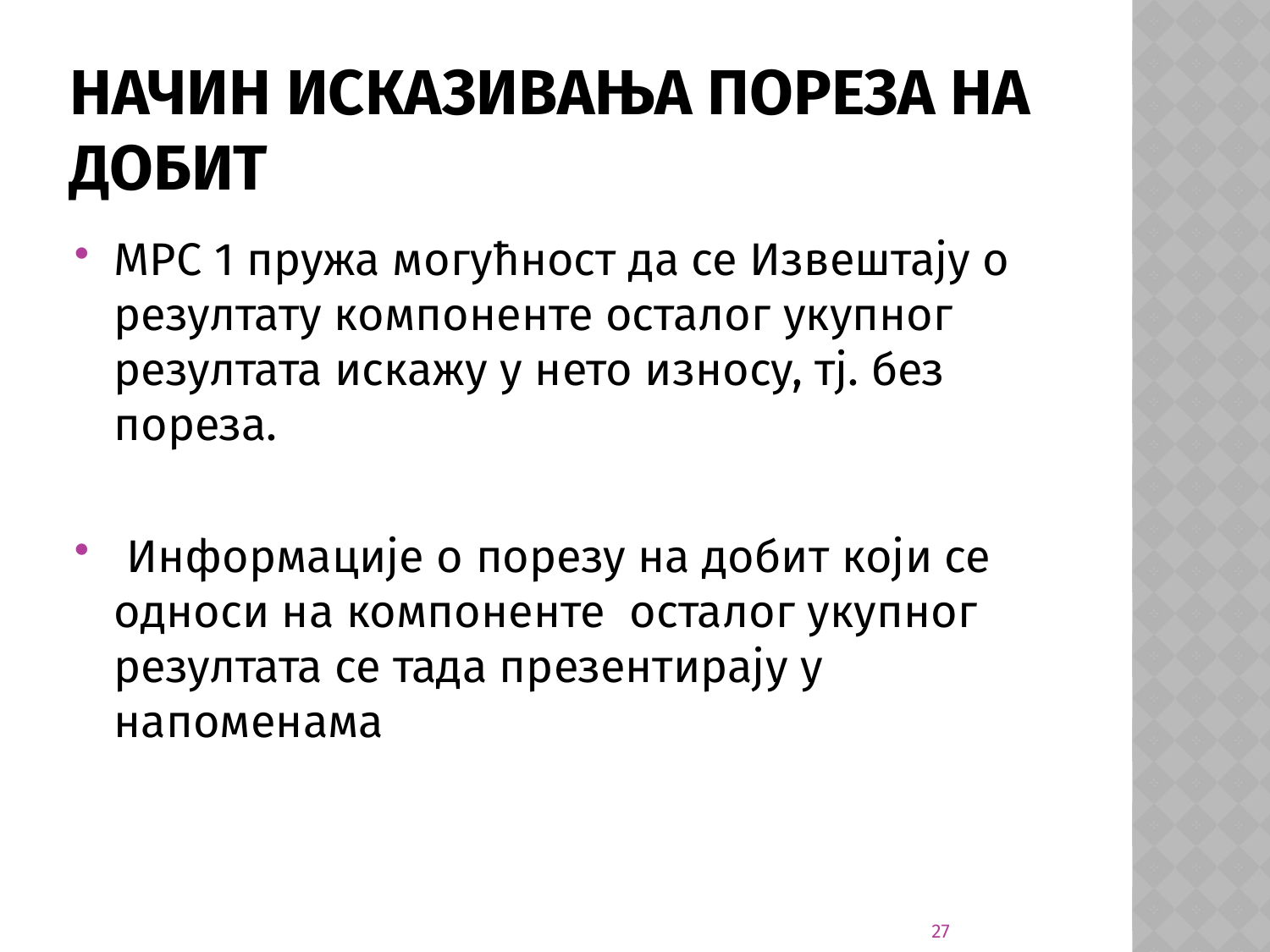

# Начин исказивања пореза на добит
МРС 1 пружа могућност да се Извештају о резултату компоненте осталог укупног резултата искажу у нето износу, тј. без пореза.

 Информације о порезу на добит који се односи на компоненте  осталог укупног резултата се тада презентирају у напоменама

27